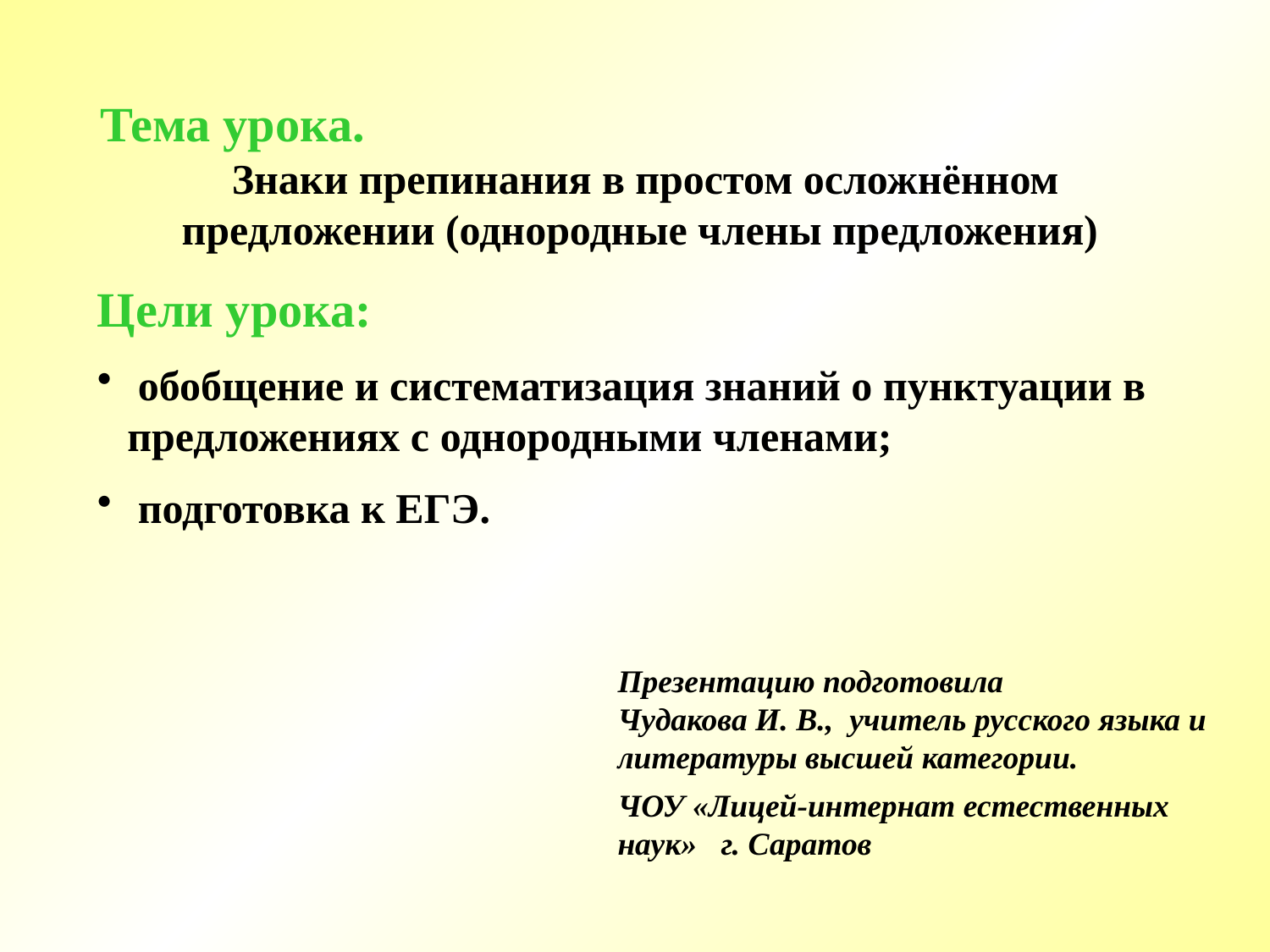

Тема урока.                                                                               Знаки препинания в простом осложнённом предложении (однородные члены предложения)
Цели урока:
 обобщение и систематизация знаний о пунктуации в предложениях с однородными членами;
 подготовка к ЕГЭ.

Презентацию подготовила                         Чудакова И. В.,  учитель русского языка и литературы высшей категории.
ЧОУ «Лицей-интернат естественных наук»   г. Саратов